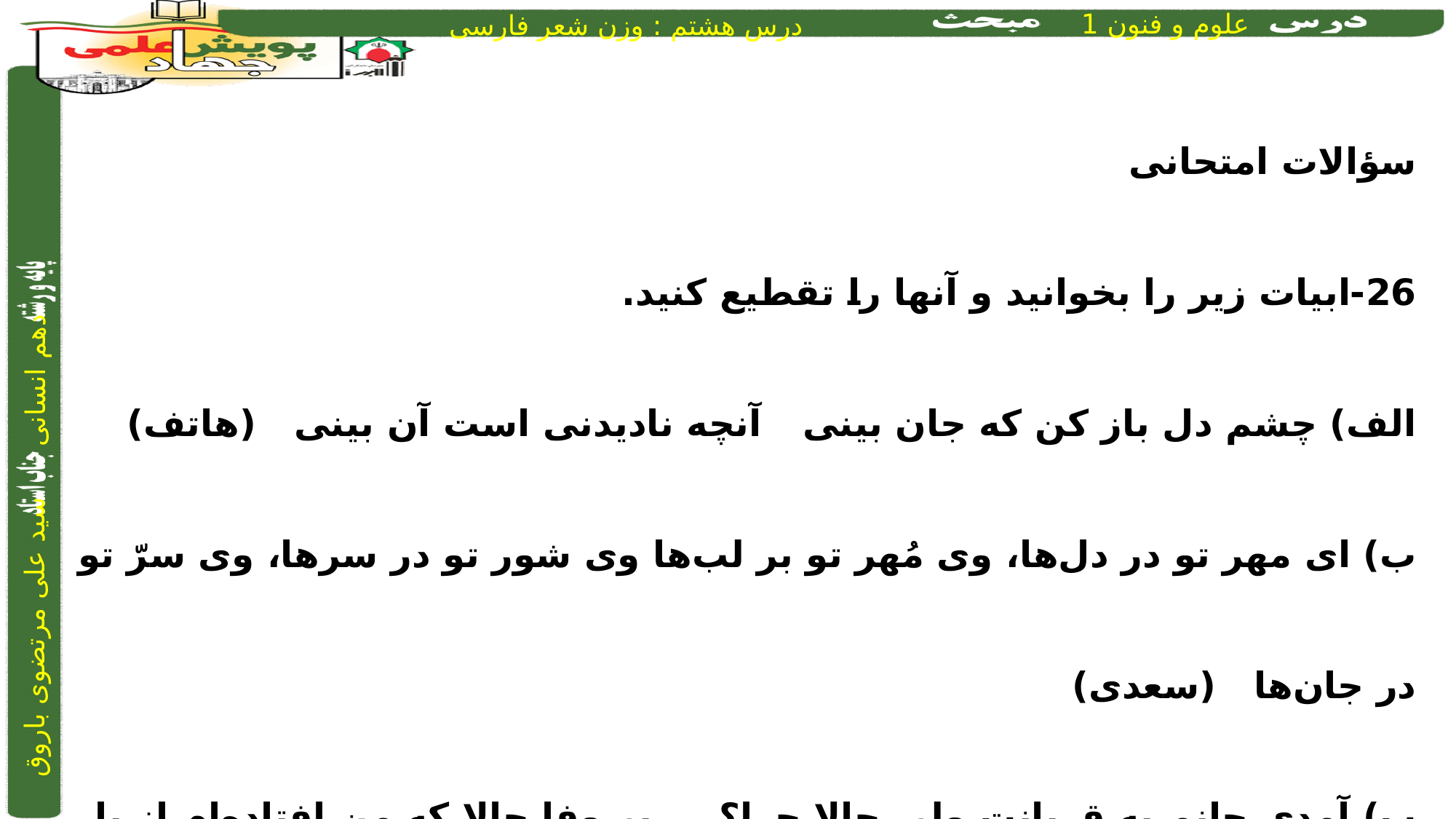

سؤالات امتحانی
26-ابیات زیر را بخوانید و آنها را تقطیع کنید.
الف) چشم دل باز کن که جان بینی	 	آنچه نادیدنی است آن بینی   (هاتف)
ب) ای مهر تو در دل‌ها، وی مُهر تو بر لب‌ها	 	وی شور تو در سرها، وی سرّ تو در جان‌ها   (سعدی)
پ) آمدی جانم به قربانت ولی حالا چرا؟	 	بی‌وفا حالا که من افتاده‌ام از پا چرا؟   (شهریار)